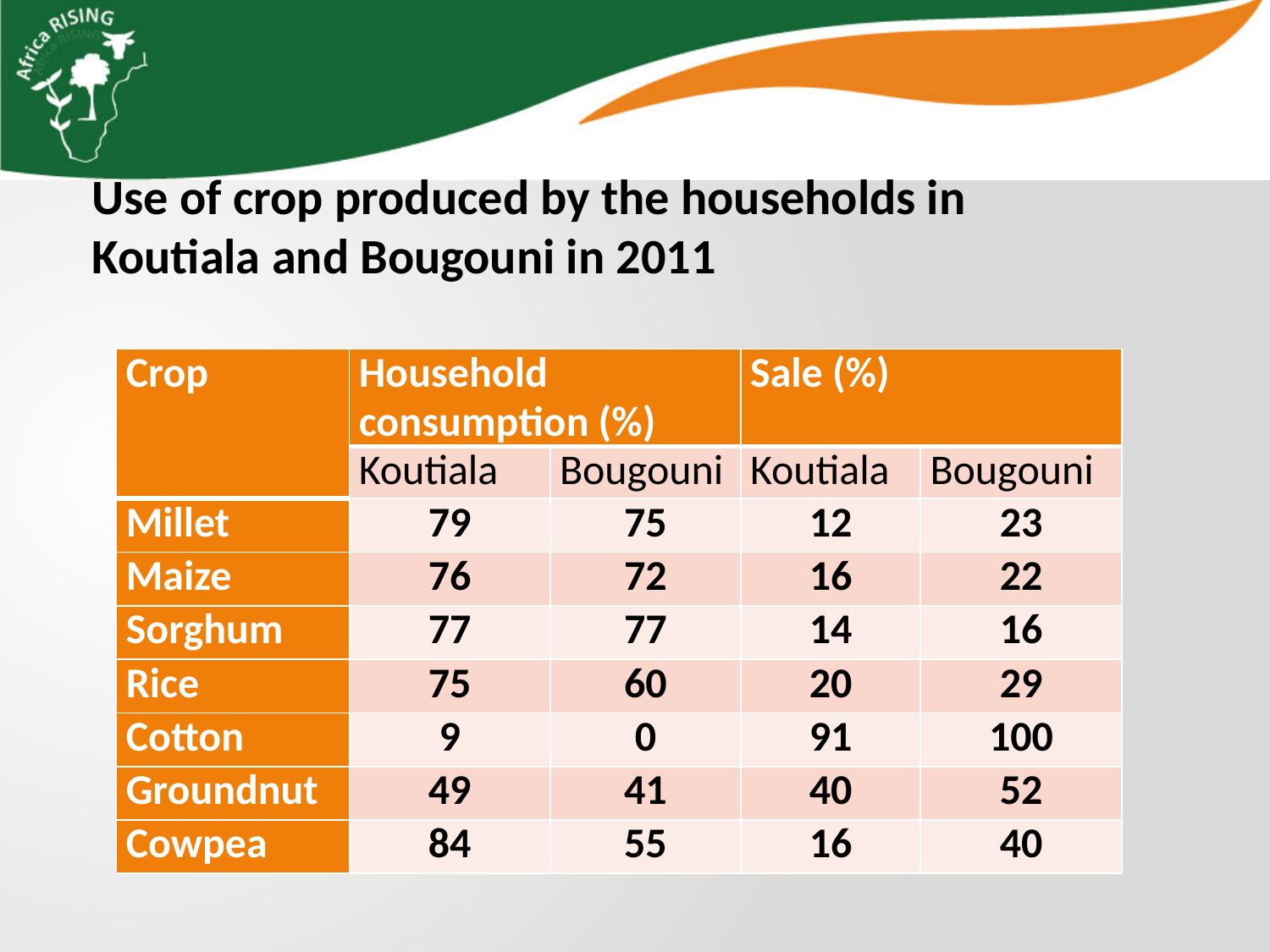

Use of crop produced by the households in Koutiala and Bougouni in 2011

| Crop | Household consumption (%) |  | Sale (%) |  |
| --- | --- | --- | --- | --- |
|  | Koutiala | Bougouni | Koutiala | Bougouni |
| Millet | 79 | 75 | 12 | 23 |
| Maize | 76 | 72 | 16 | 22 |
| Sorghum | 77 | 77 | 14 | 16 |
| Rice | 75 | 60 | 20 | 29 |
| Cotton | 9 | 0 | 91 | 100 |
| Groundnut | 49 | 41 | 40 | 52 |
| Cowpea | 84 | 55 | 16 | 40 |